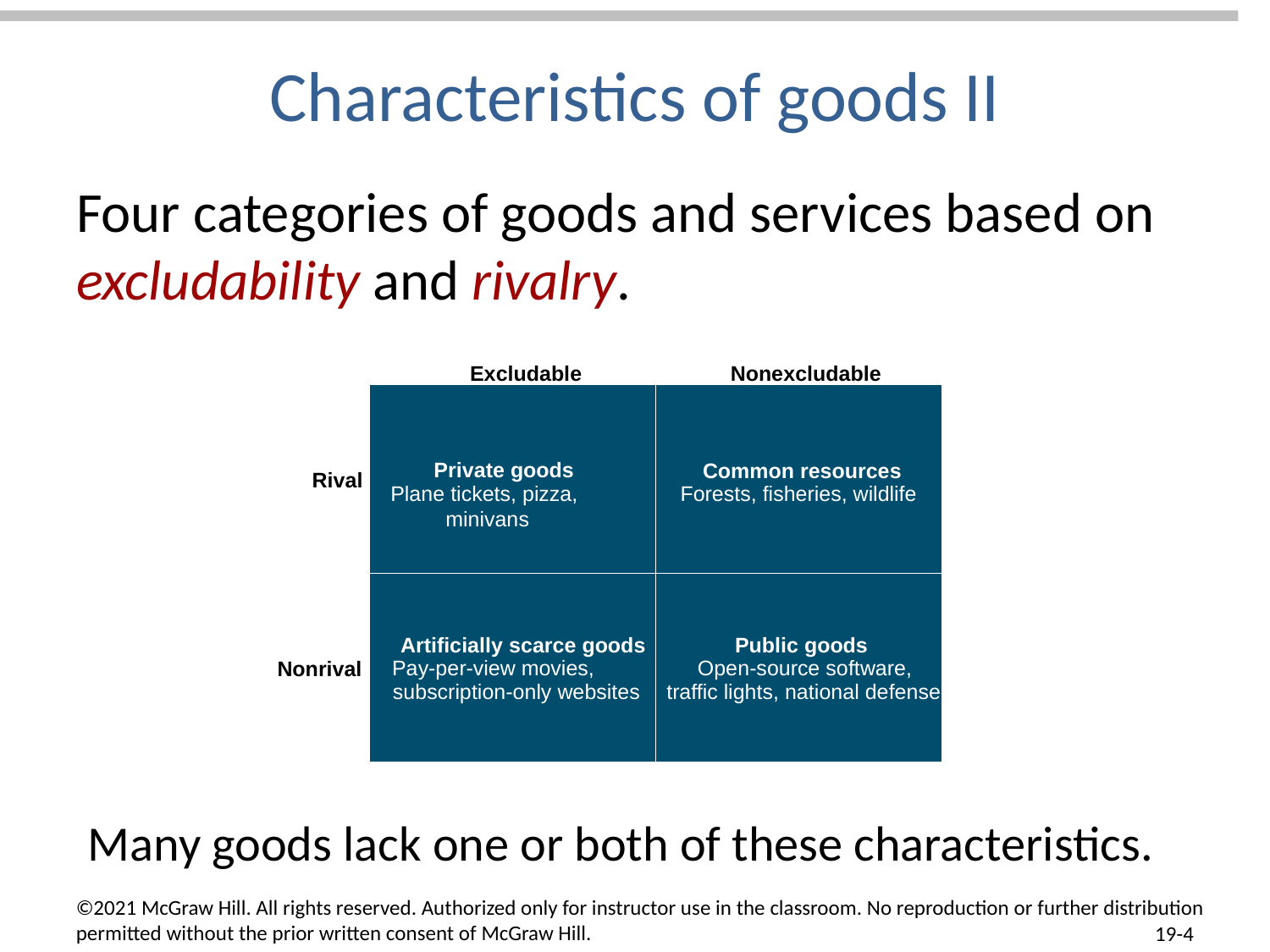

# Characteristics of goods II
Four categories of goods and services based on excludability and rivalry.
Excludable
Nonexcludable

Rival

Nonrival

Private goods
Plane tickets, pizza,
minivans
Common resources
Forests, fisheries, wildlife

Public goods
Open-source software,
traffic lights, national defense
Artificially scarce goods
Pay-per-view movies,
subscription-only websites

Many goods lack one or both of these characteristics.